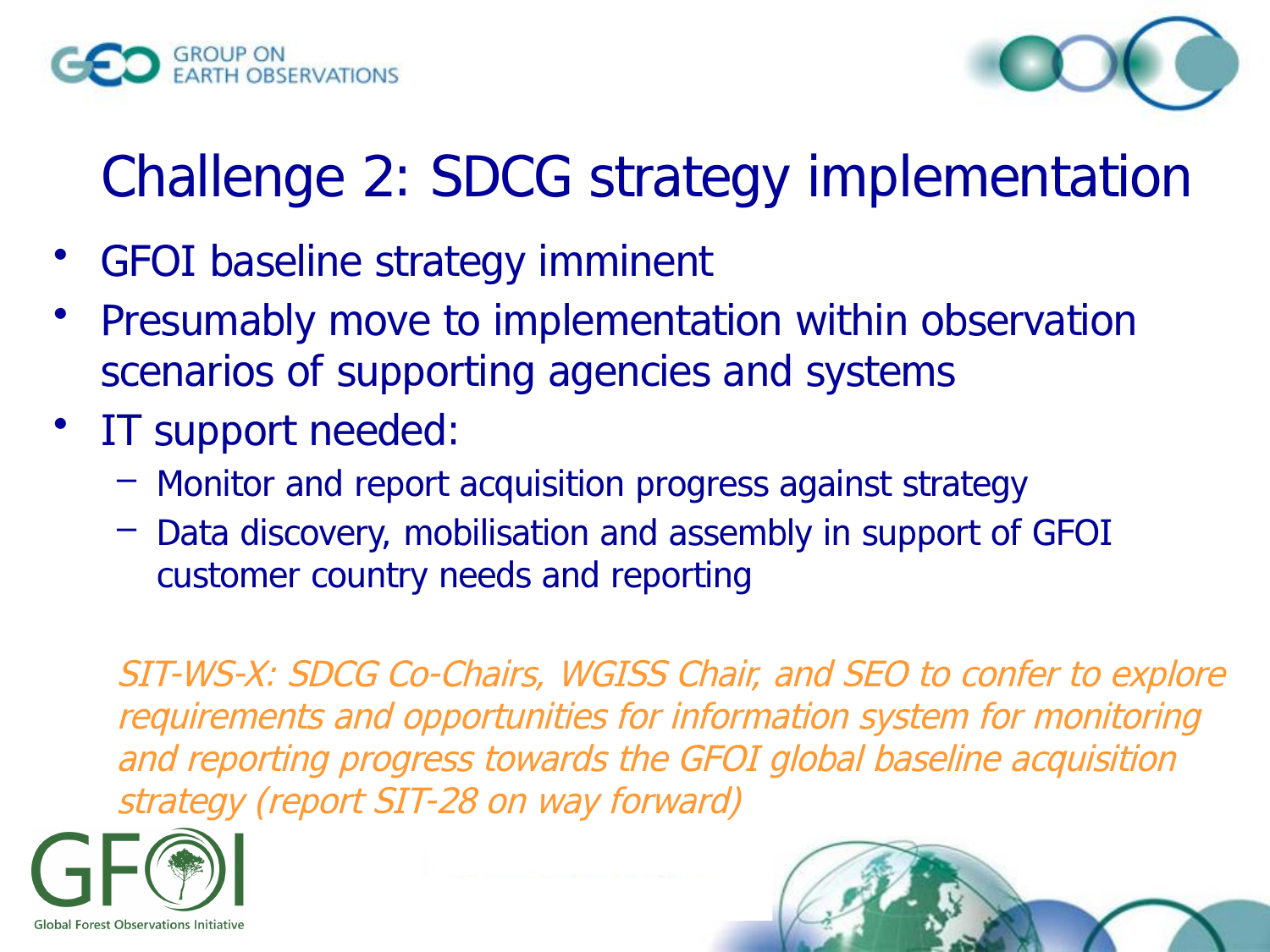

# Challenge 2: SDCG strategy implementation
GFOI baseline strategy imminent
Presumably move to implementation within observation scenarios of supporting agencies and systems
IT support needed:
Monitor and report acquisition progress against strategy
Data discovery, mobilisation and assembly in support of GFOI customer country needs and reporting

SIT-WS-X: SDCG Co-Chairs, WGISS Chair, and SEO to confer to explore requirements and opportunities for information system for monitoring and reporting progress towards the GFOI global baseline acquisition strategy (report SIT-28 on way forward)

© GEO Secretariat